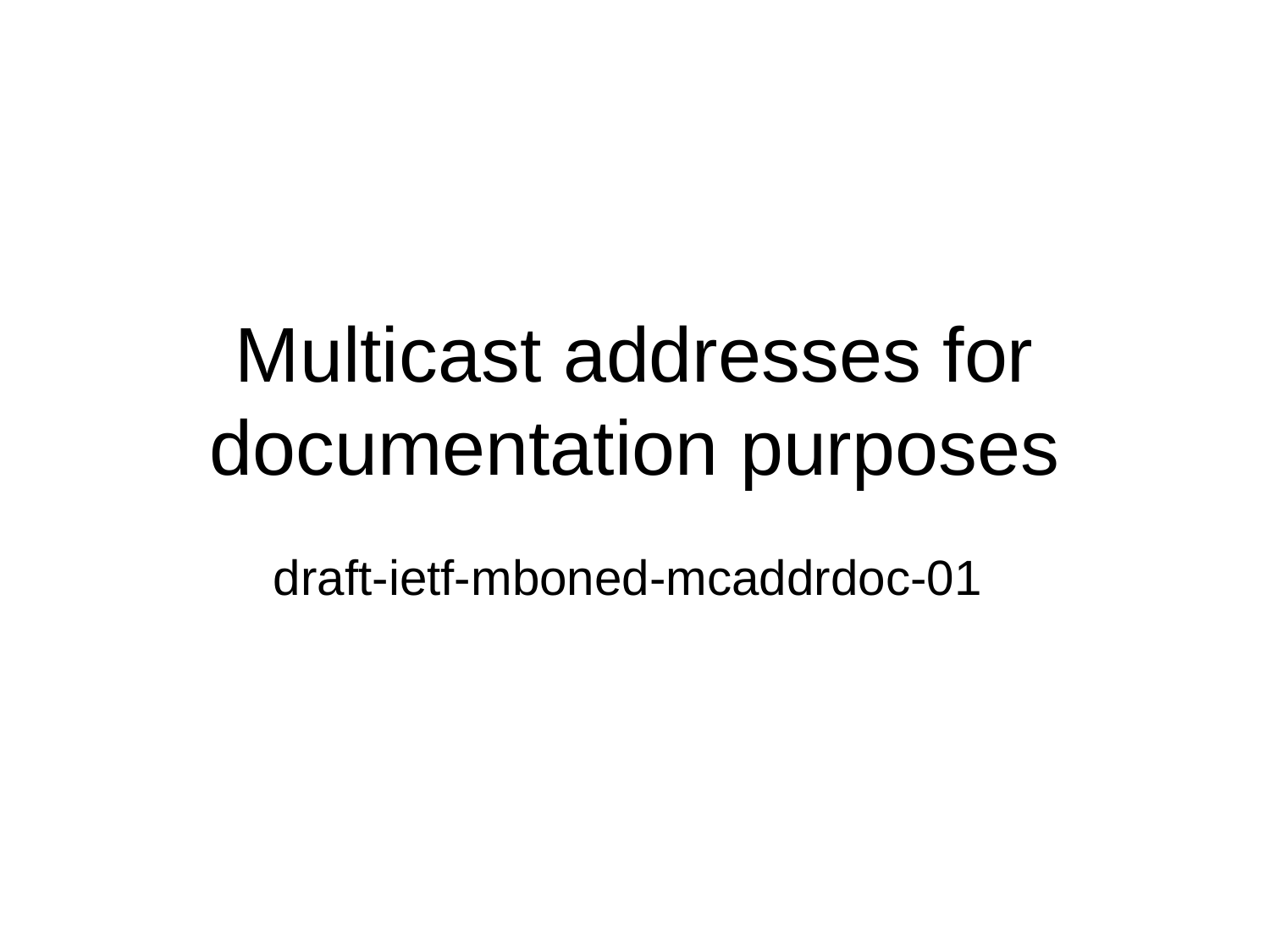

# Multicast addresses for documentation purposes
draft-ietf-mboned-mcaddrdoc-01